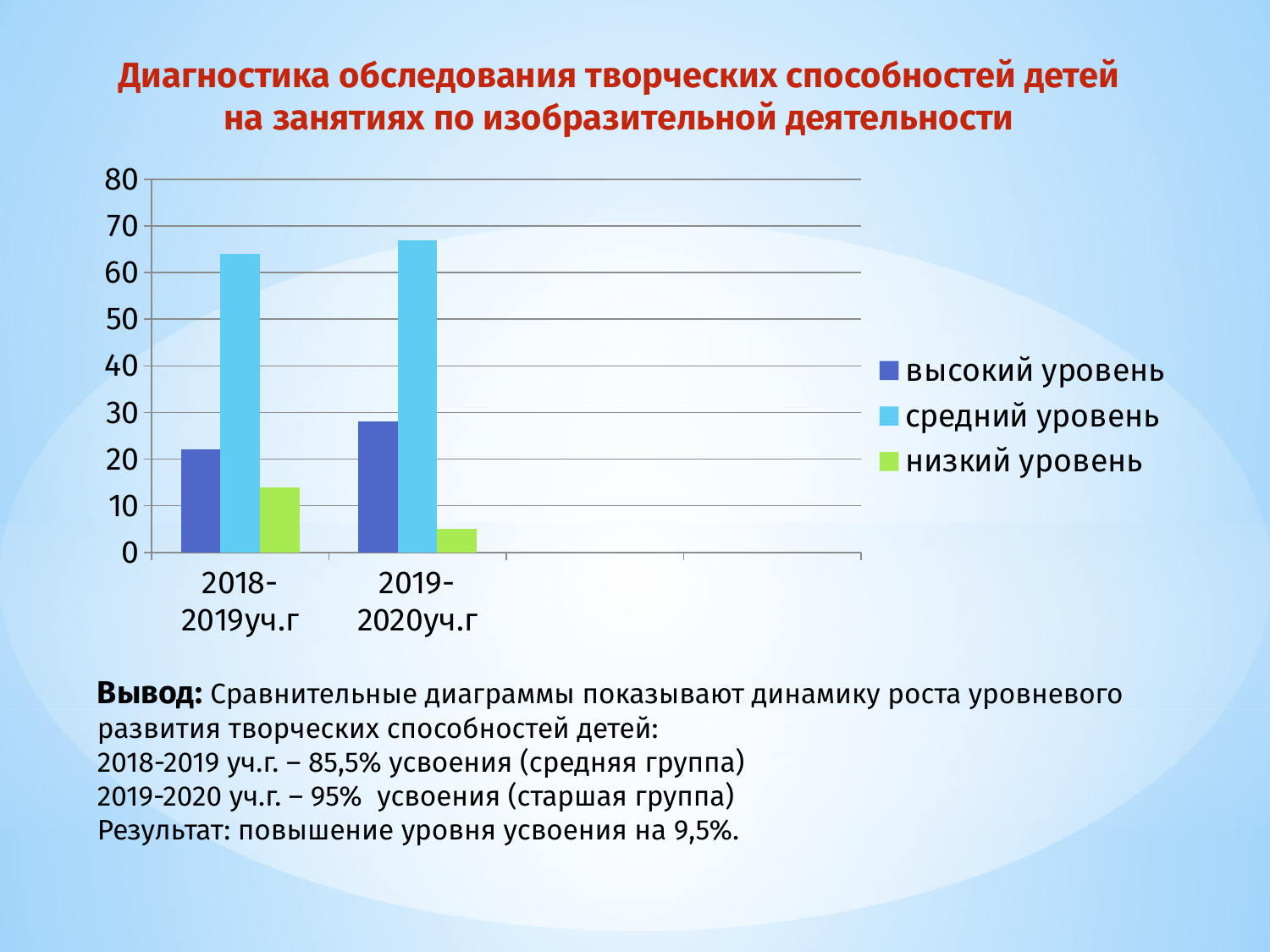

# Диагностика обследования творческих способностей детей на занятиях по изобразительной деятельности

### Chart

| Category | высокий уровень | средний уровень | низкий уровень |
|---|---|---|---|
| 2018-2019уч.г | 22.0 | 64.0 | 14.0 |
| 2019-2020уч.г | 28.0 | 67.0 | 5.0 |
Вывод: Сравнительные диаграммы показывают динамику роста уровневого развития творческих способностей детей:
2018-2019 уч.г. – 85,5% усвоения (средняя группа)
2019-2020 уч.г. – 95%  усвоения (старшая группа)
Результат: повышение уровня усвоения на 9,5%.